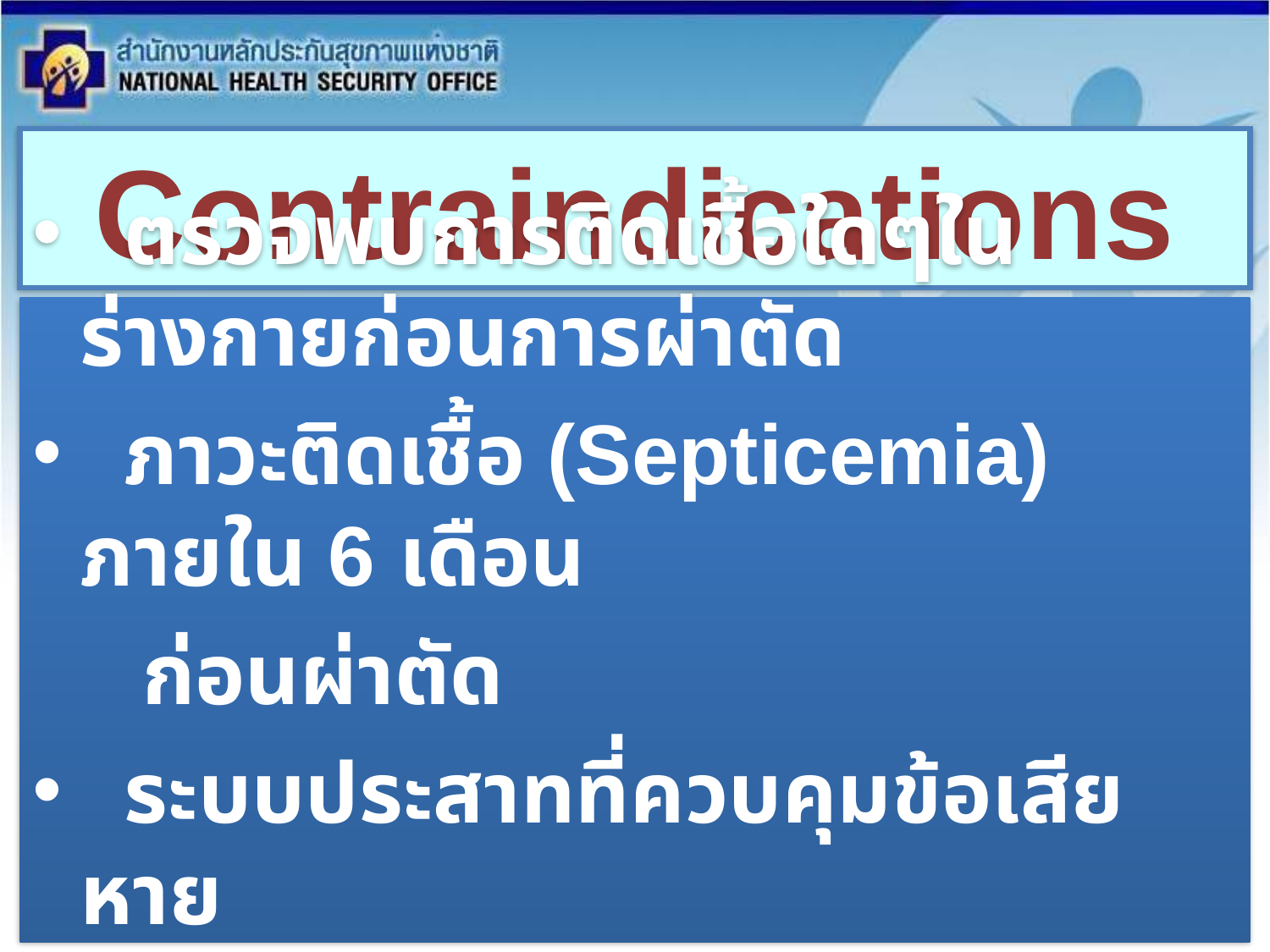

# Contraindications
  ตรวจพบการติดเชื้อใดๆในร่างกายก่อนการผ่าตัด
  ภาวะติดเชื้อ (Septicemia) ภายใน 6 เดือน
     ก่อนผ่าตัด
  ระบบประสาทที่ควบคุมข้อเสียหาย
     (Neuropathic joint)